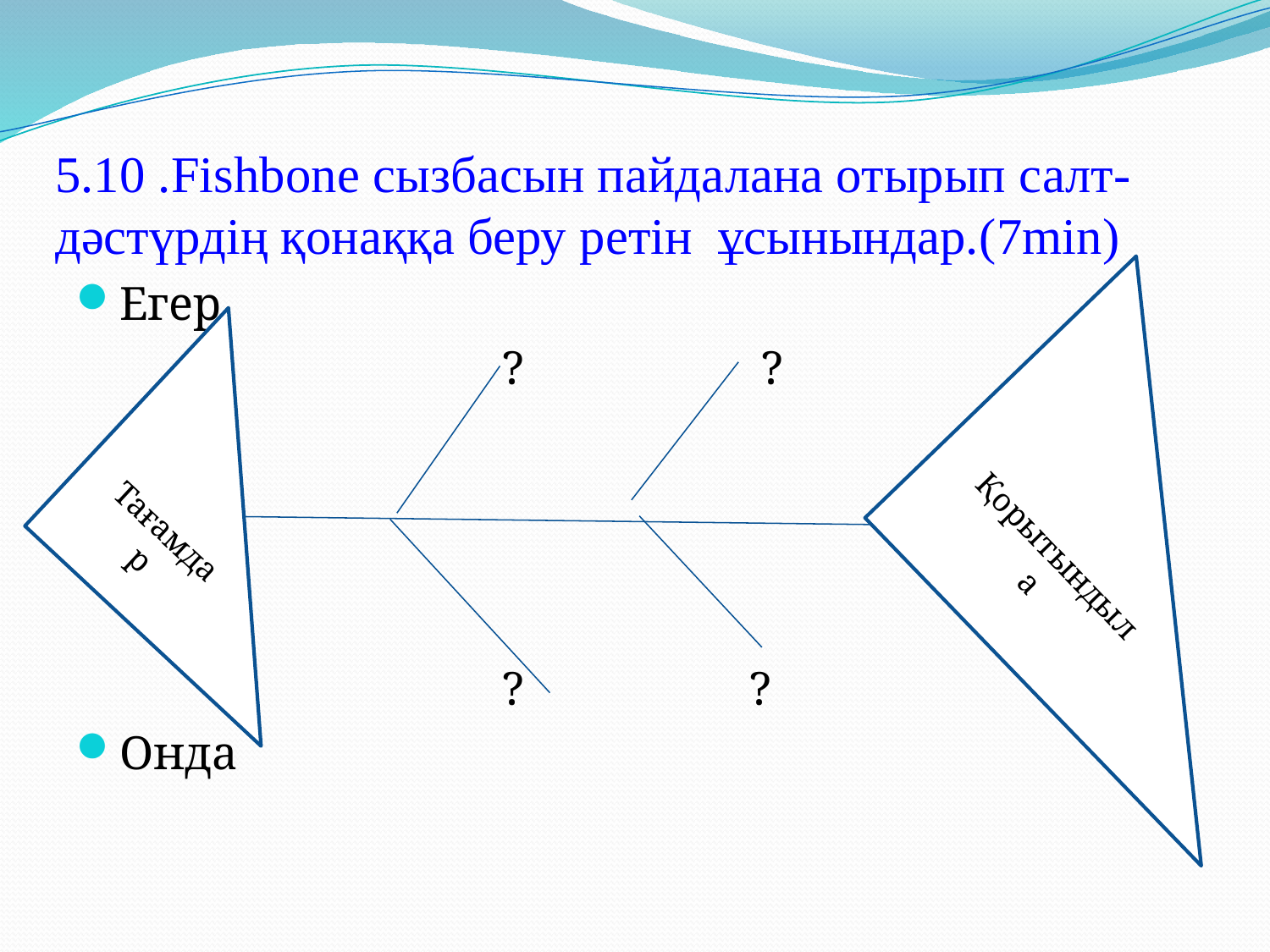

# 5.10 .Fishbone сызбасын пайдалана отырып салт-дәстүрдің қонаққа беру ретін  ұсынындар.(7min)
Егер
                                    ?                    ?

                                    ?                   ?
Онда
Қорытындыла
Тағамдар